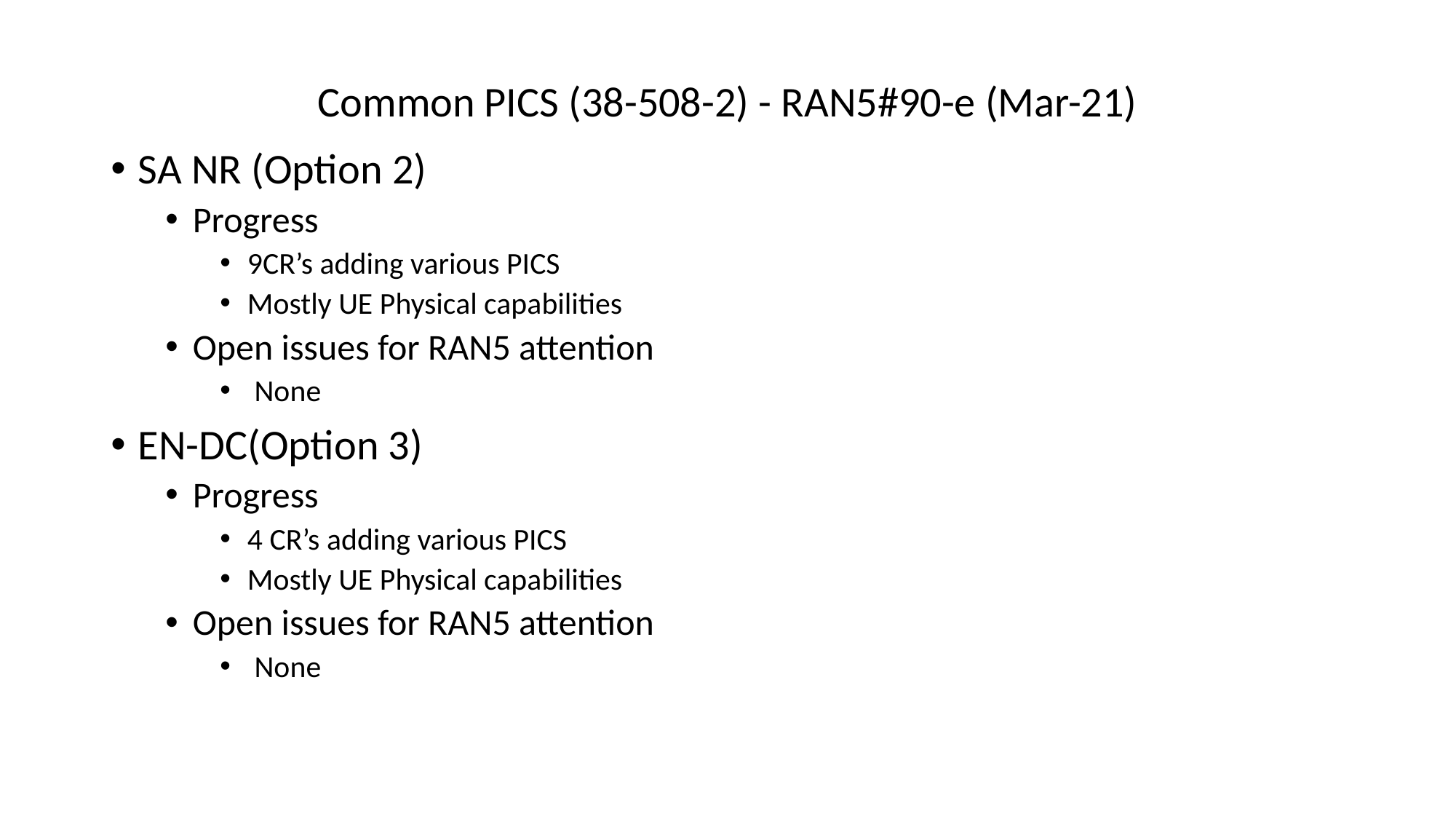

# Common PICS (38-508-2) - RAN5#90-e (Mar-21)
SA NR (Option 2)
Progress
9CR’s adding various PICS
Mostly UE Physical capabilities
Open issues for RAN5 attention
 None
EN-DC(Option 3)
Progress
4 CR’s adding various PICS
Mostly UE Physical capabilities
Open issues for RAN5 attention
 None